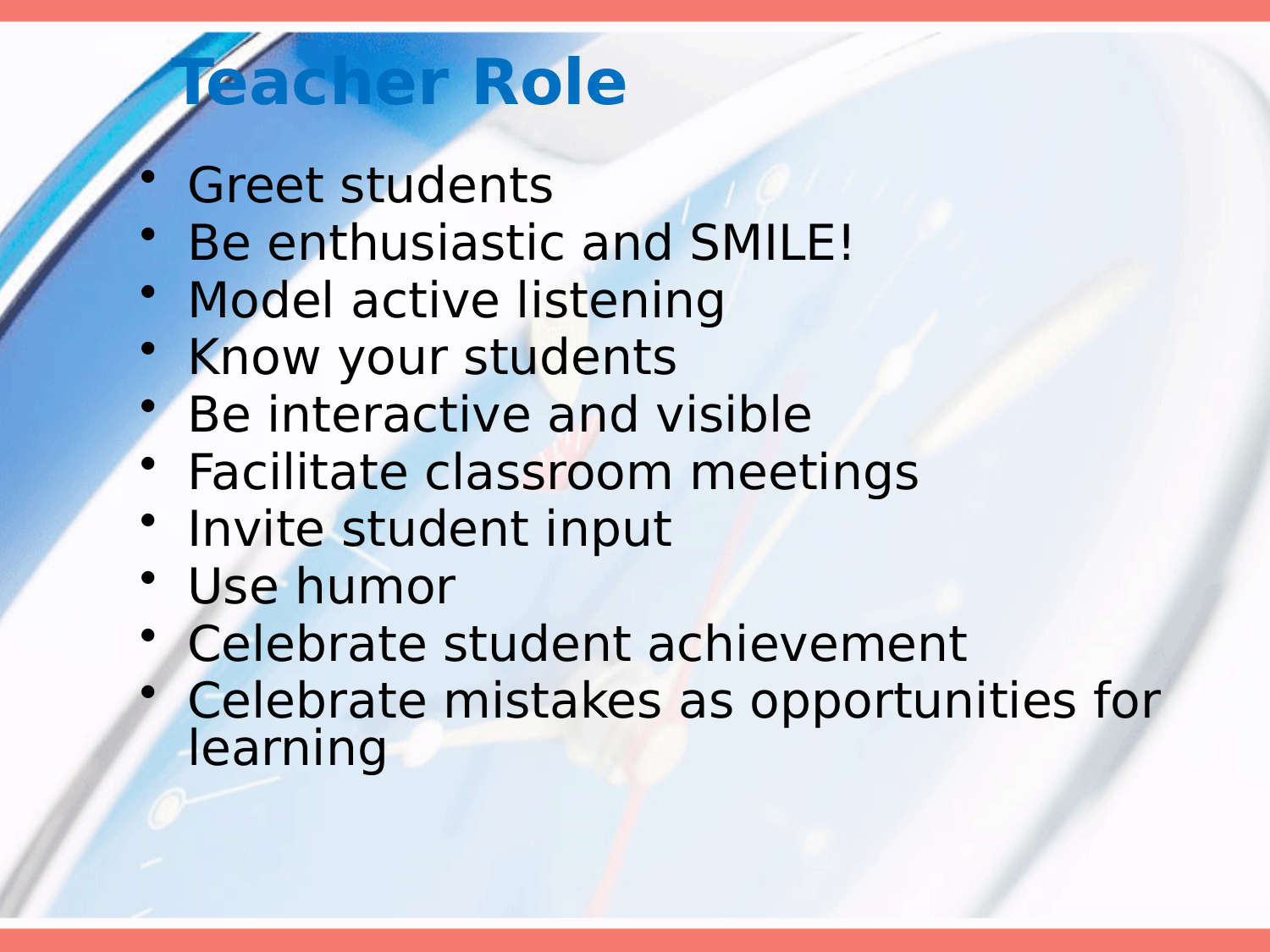

# Teacher Role
Greet students
Be enthusiastic and SMILE!
Model active listening
Know your students
Be interactive and visible
Facilitate classroom meetings
Invite student input
Use humor
Celebrate student achievement
Celebrate mistakes as opportunities for learning